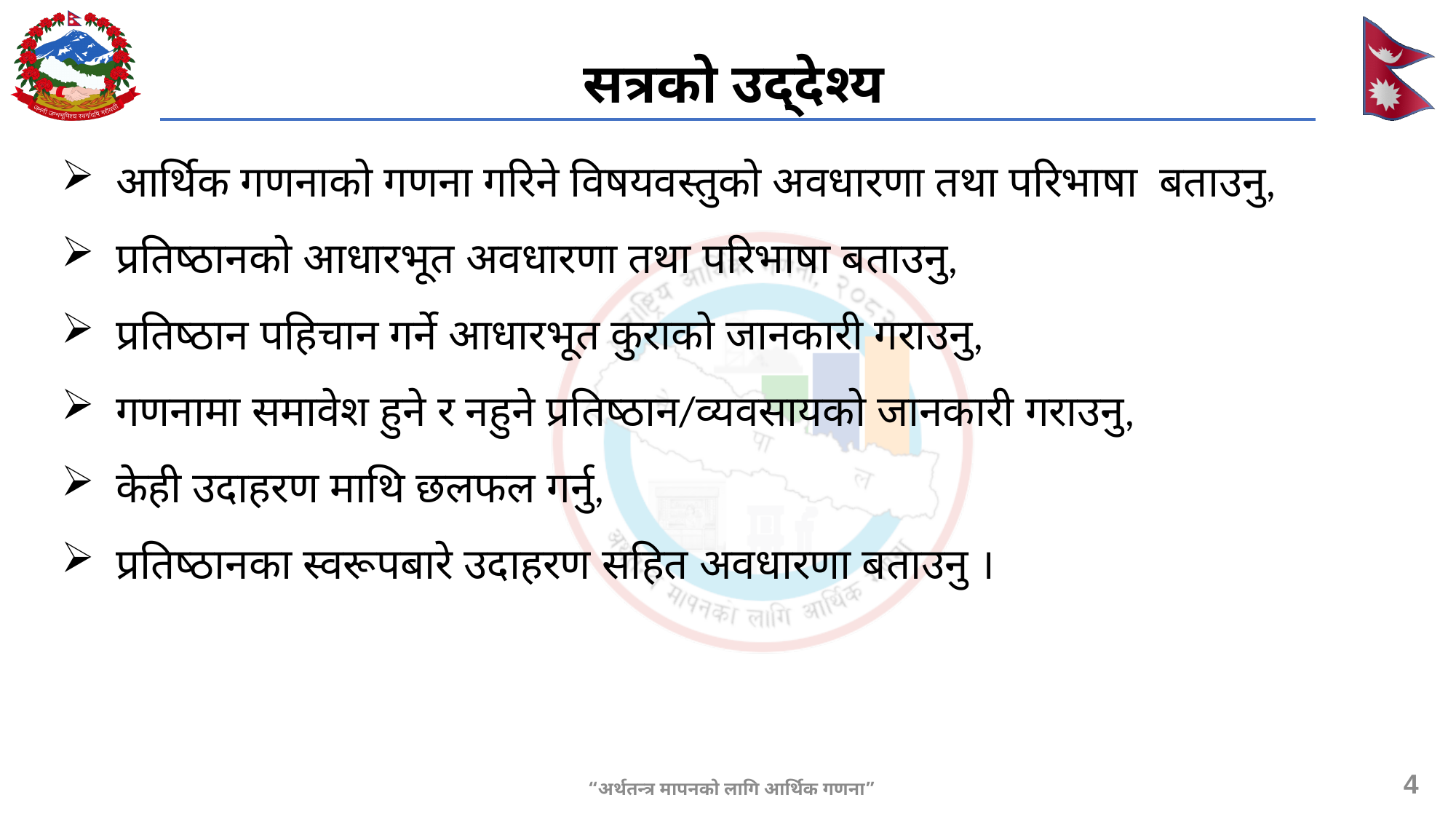

# सत्रको उद्देश्य
आर्थिक गणनाको गणना गरिने विषयवस्तुको अवधारणा तथा परिभाषा  बताउनु,
प्रतिष्ठानको आधारभूत अवधारणा तथा परिभाषा बताउनु,
प्रतिष्ठान पहिचान गर्ने आधारभूत कुराको जानकारी गराउनु,
गणनामा समावेश हुने र नहुने प्रतिष्ठान/व्यवसायको जानकारी गराउनु,
केही उदाहरण माथि छलफल गर्नु,
प्रतिष्ठानका स्वरूपबारे उदाहरण सहित अवधारणा बताउनु ।

4
“अर्थतन्त्र मापनको लागि आर्थिक गणना”